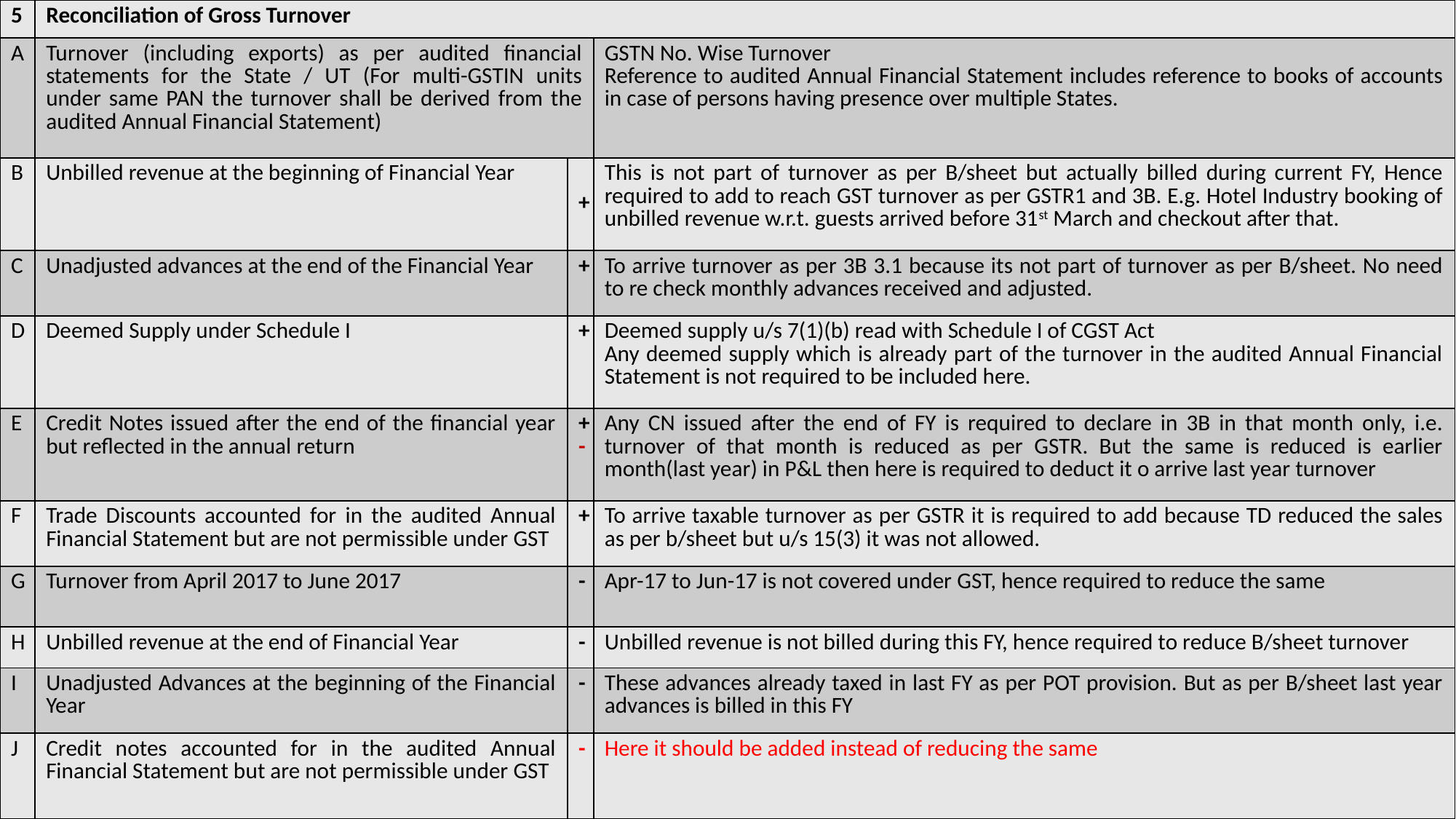

| 5 | Reconciliation of Gross Turnover |  |  |
| --- | --- | --- | --- |
| A | Turnover (including exports) as per audited financial statements for the State / UT (For multi-GSTIN units under same PAN the turnover shall be derived from the audited Annual Financial Statement) |  | GSTN No. Wise Turnover Reference to audited Annual Financial Statement includes reference to books of accounts in case of persons having presence over multiple States. |
| B | Unbilled revenue at the beginning of Financial Year | + | This is not part of turnover as per B/sheet but actually billed during current FY, Hence required to add to reach GST turnover as per GSTR1 and 3B. E.g. Hotel Industry booking of unbilled revenue w.r.t. guests arrived before 31st March and checkout after that. |
| C | Unadjusted advances at the end of the Financial Year | + | To arrive turnover as per 3B 3.1 because its not part of turnover as per B/sheet. No need to re check monthly advances received and adjusted. |
| D | Deemed Supply under Schedule I | + | Deemed supply u/s 7(1)(b) read with Schedule I of CGST Act Any deemed supply which is already part of the turnover in the audited Annual Financial Statement is not required to be included here. |
| E | Credit Notes issued after the end of the financial year but reflected in the annual return | + - | Any CN issued after the end of FY is required to declare in 3B in that month only, i.e. turnover of that month is reduced as per GSTR. But the same is reduced is earlier month(last year) in P&L then here is required to deduct it o arrive last year turnover |
| F | Trade Discounts accounted for in the audited Annual Financial Statement but are not permissible under GST | + | To arrive taxable turnover as per GSTR it is required to add because TD reduced the sales as per b/sheet but u/s 15(3) it was not allowed. |
| G | Turnover from April 2017 to June 2017 | - | Apr-17 to Jun-17 is not covered under GST, hence required to reduce the same |
| H | Unbilled revenue at the end of Financial Year | - | Unbilled revenue is not billed during this FY, hence required to reduce B/sheet turnover |
| I | Unadjusted Advances at the beginning of the Financial Year | - | These advances already taxed in last FY as per POT provision. But as per B/sheet last year advances is billed in this FY |
| J | Credit notes accounted for in the audited Annual Financial Statement but are not permissible under GST | - | Here it should be added instead of reducing the same |